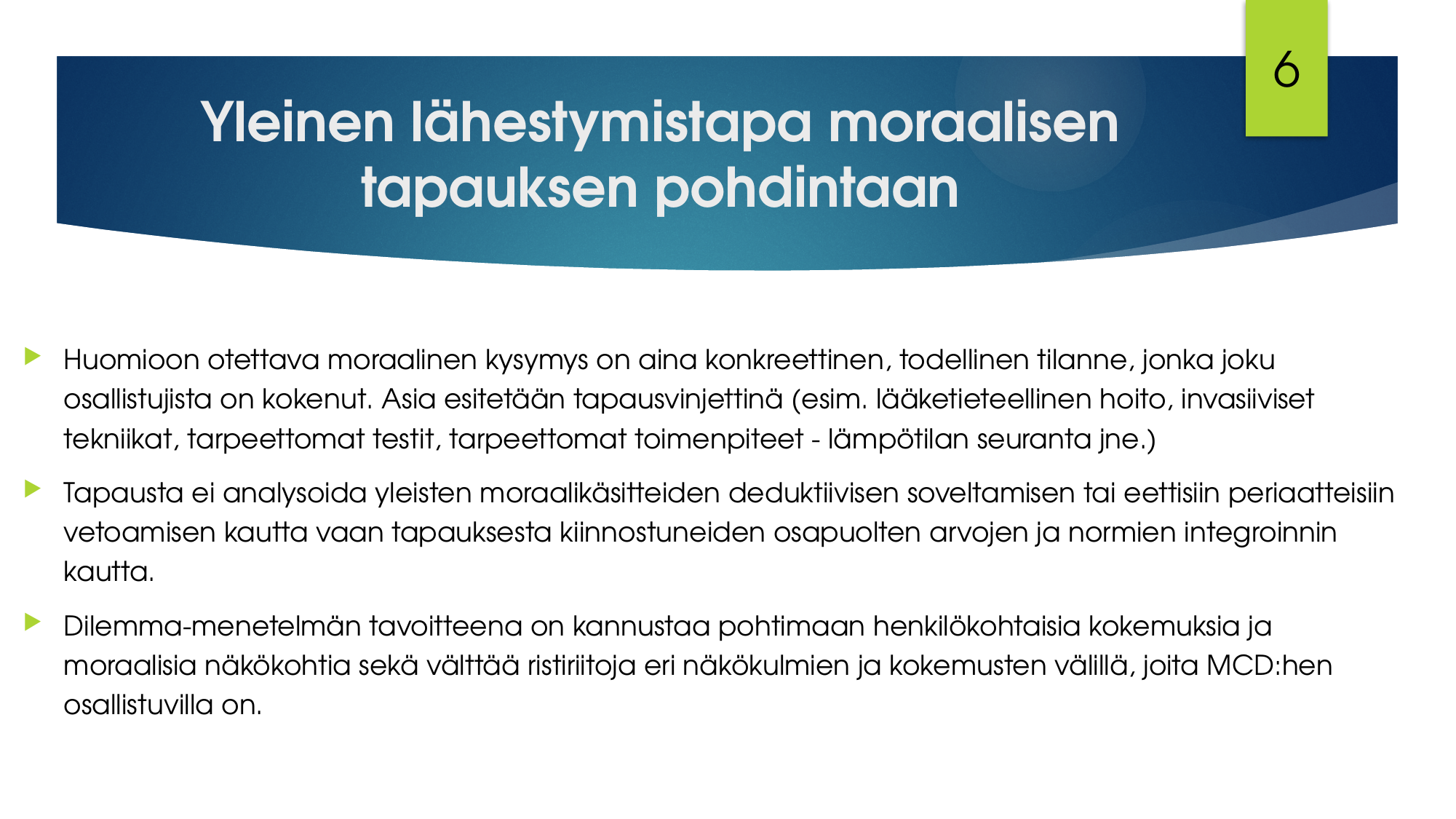

6
Yleinen lähestymistapa moraalisen tapauksen pohdintaan
Huomioon otettava moraalinen kysymys on aina konkreettinen, todellinen tilanne, jonka joku osallistujista on kokenut. Asia esitetään tapausvinjettinä (esim. lääketieteellinen hoito, invasiiviset tekniikat, tarpeettomat testit, tarpeettomat toimenpiteet - lämpötilan seuranta jne.)
Tapausta ei analysoida yleisten moraalikäsitteiden deduktiivisen soveltamisen tai eettisiin periaatteisiin vetoamisen kautta vaan tapauksesta kiinnostuneiden osapuolten arvojen ja normien integroinnin kautta.
Dilemma-menetelmän tavoitteena on kannustaa pohtimaan henkilökohtaisia kokemuksia ja moraalisia näkökohtia sekä välttää ristiriitoja eri näkökulmien ja kokemusten välillä, joita MCD:hen osallistuvilla on.